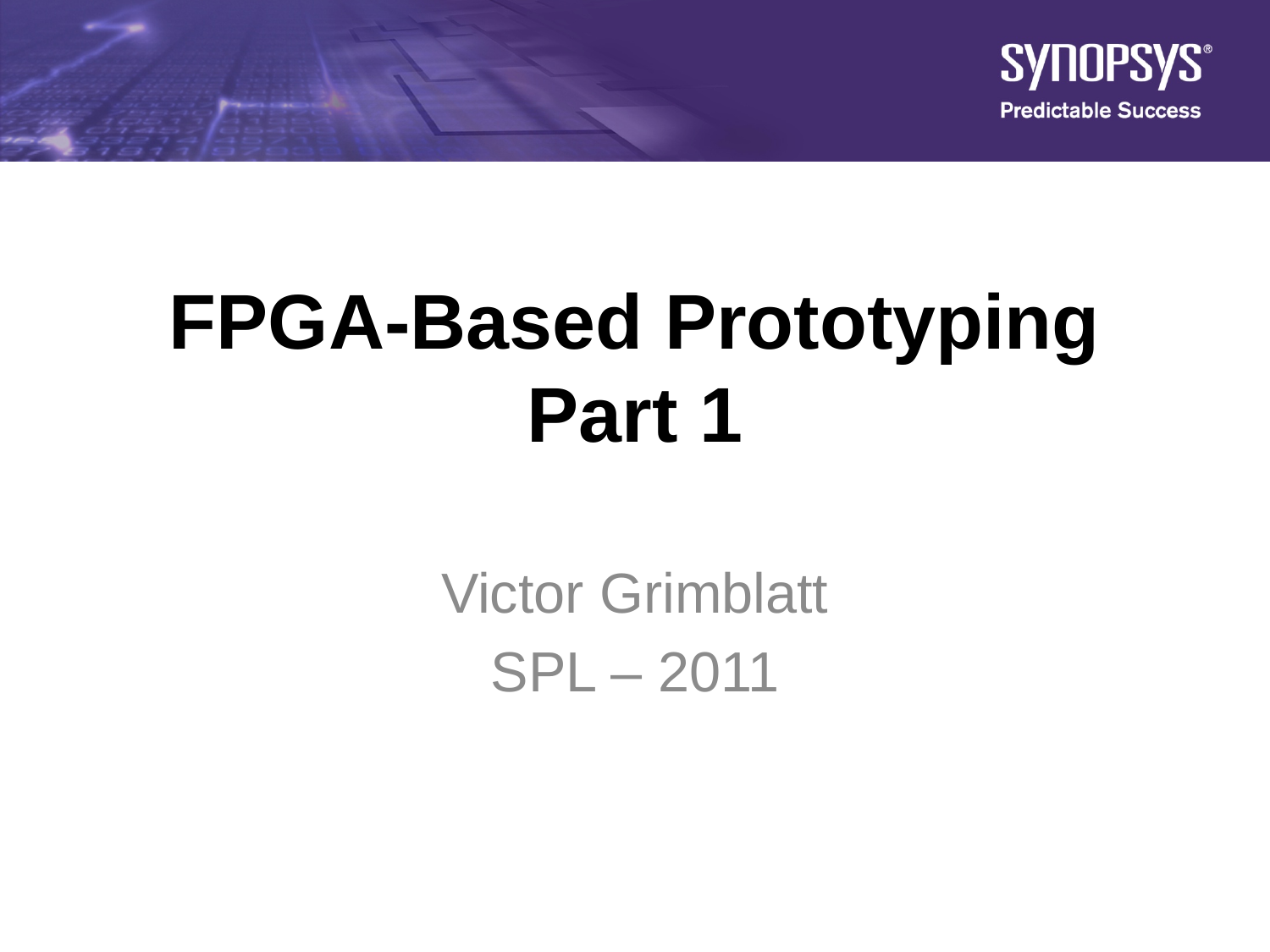

# FPGA-Based Prototyping Part 1
Victor Grimblatt
SPL – 2011